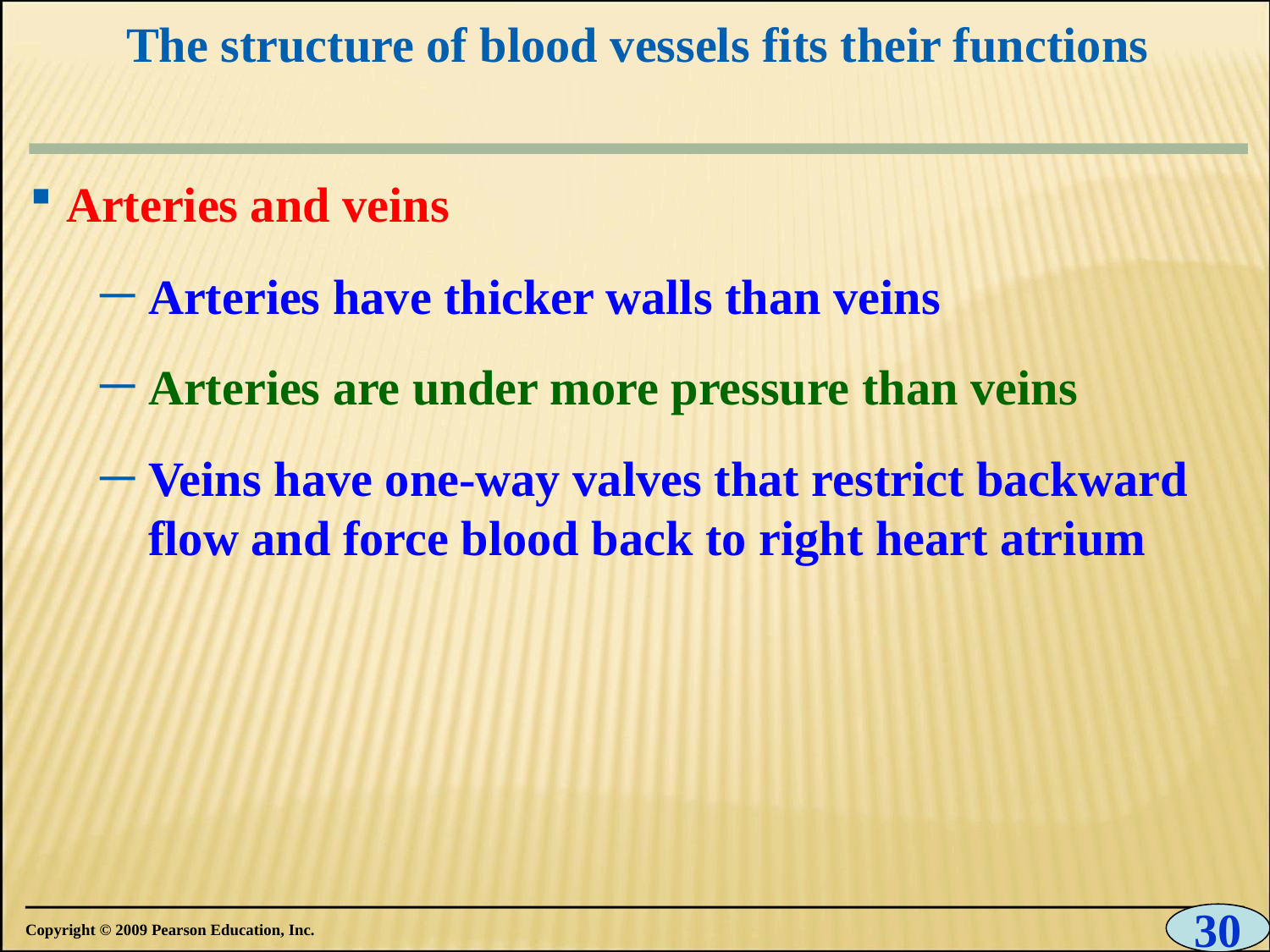

# The structure of blood vessels fits their functions
0

Arteries and veins
Arteries have thicker walls than veins
Arteries are under more pressure than veins
Veins have one-way valves that restrict backward flow and force blood back to right heart atrium
30

Copyright © 2009 Pearson Education, Inc.